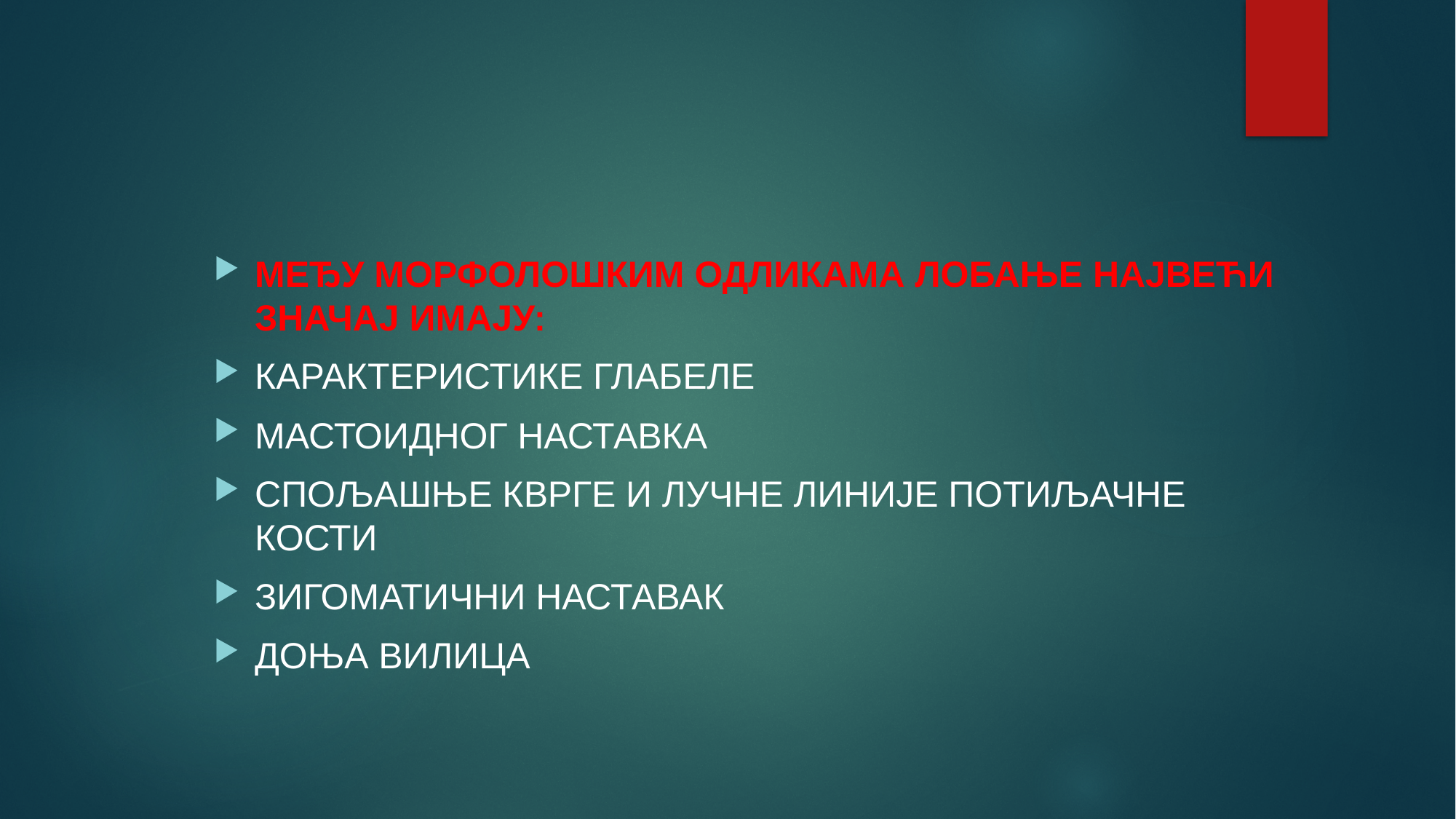

МЕЂУ МОРФОЛОШКИМ ОДЛИКАМА ЛОБАЊЕ НАЈВЕЋИ ЗНАЧАЈ ИМАЈУ:
КАРАКТЕРИСТИКЕ ГЛАБЕЛЕ
МАСТОИДНОГ НАСТАВКА
СПОЉАШЊЕ КВРГЕ И ЛУЧНЕ ЛИНИЈЕ ПОТИЉАЧНЕ КОСТИ
ЗИГОМАТИЧНИ НАСТАВАК
ДОЊА ВИЛИЦА